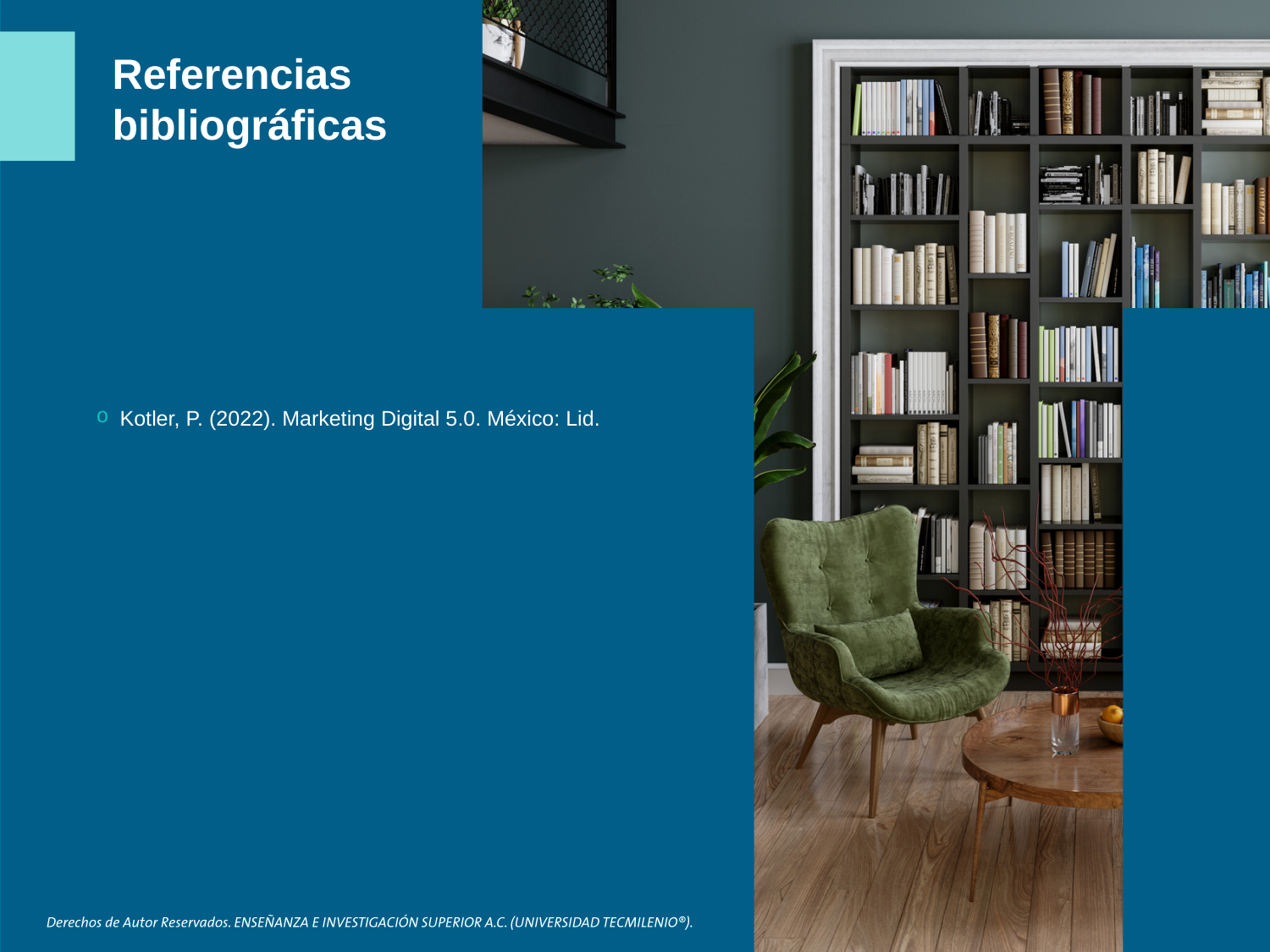

Kotler, P. (2022). Marketing Digital 5.0. México: Lid.